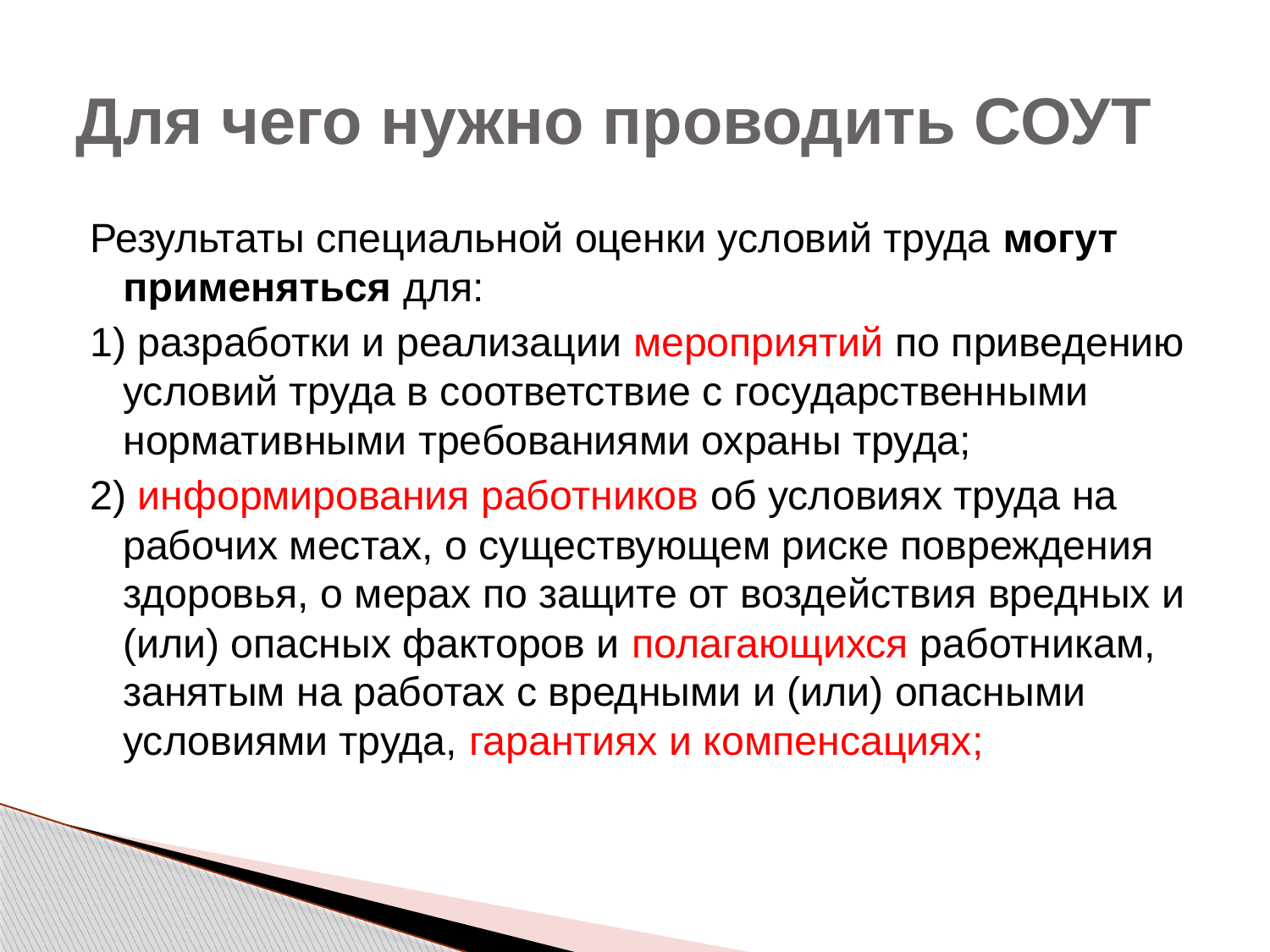

# Для чего нужно проводить СОУТ
Результаты специальной оценки условий труда могут применяться для:
1) разработки и реализации мероприятий по приведению условий труда в соответствие с государственными нормативными требованиями охраны труда;
2) информирования работников об условиях труда на рабочих местах, о существующем риске повреждения здоровья, о мерах по защите от воздействия вредных и (или) опасных факторов и полагающихся работникам, занятым на работах с вредными и (или) опасными условиями труда, гарантиях и компенсациях;